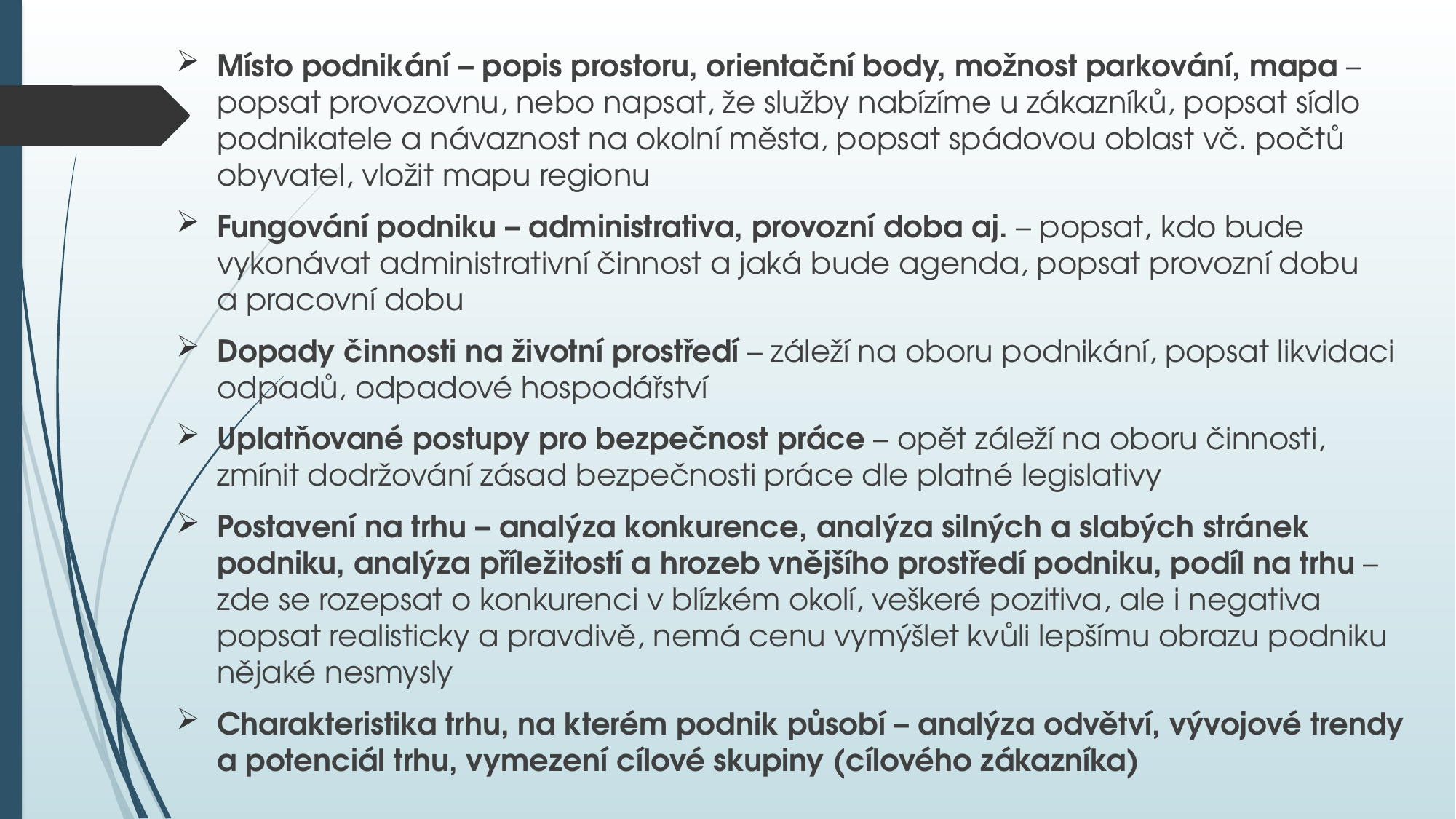

Místo podnikání – popis prostoru, orientační body, možnost parkování, mapa – popsat provozovnu, nebo napsat, že služby nabízíme u zákazníků, popsat sídlo podnikatele a návaznost na okolní města, popsat spádovou oblast vč. počtů obyvatel, vložit mapu regionu
Fungování podniku – administrativa, provozní doba aj. – popsat, kdo bude vykonávat administrativní činnost a jaká bude agenda, popsat provozní dobu
a pracovní dobu
Dopady činnosti na životní prostředí – záleží na oboru podnikání, popsat likvidaci odpadů, odpadové hospodářství
Uplatňované postupy pro bezpečnost práce – opět záleží na oboru činnosti, zmínit dodržování zásad bezpečnosti práce dle platné legislativy
Postavení na trhu – analýza konkurence, analýza silných a slabých stránek podniku, analýza příležitostí a hrozeb vnějšího prostředí podniku, podíl na trhu – zde se rozepsat o konkurenci v blízkém okolí, veškeré pozitiva, ale i negativa popsat realisticky a pravdivě, nemá cenu vymýšlet kvůli lepšímu obrazu podniku nějaké nesmysly
Charakteristika trhu, na kterém podnik působí – analýza odvětví, vývojové trendy a potenciál trhu, vymezení cílové skupiny (cílového zákazníka)